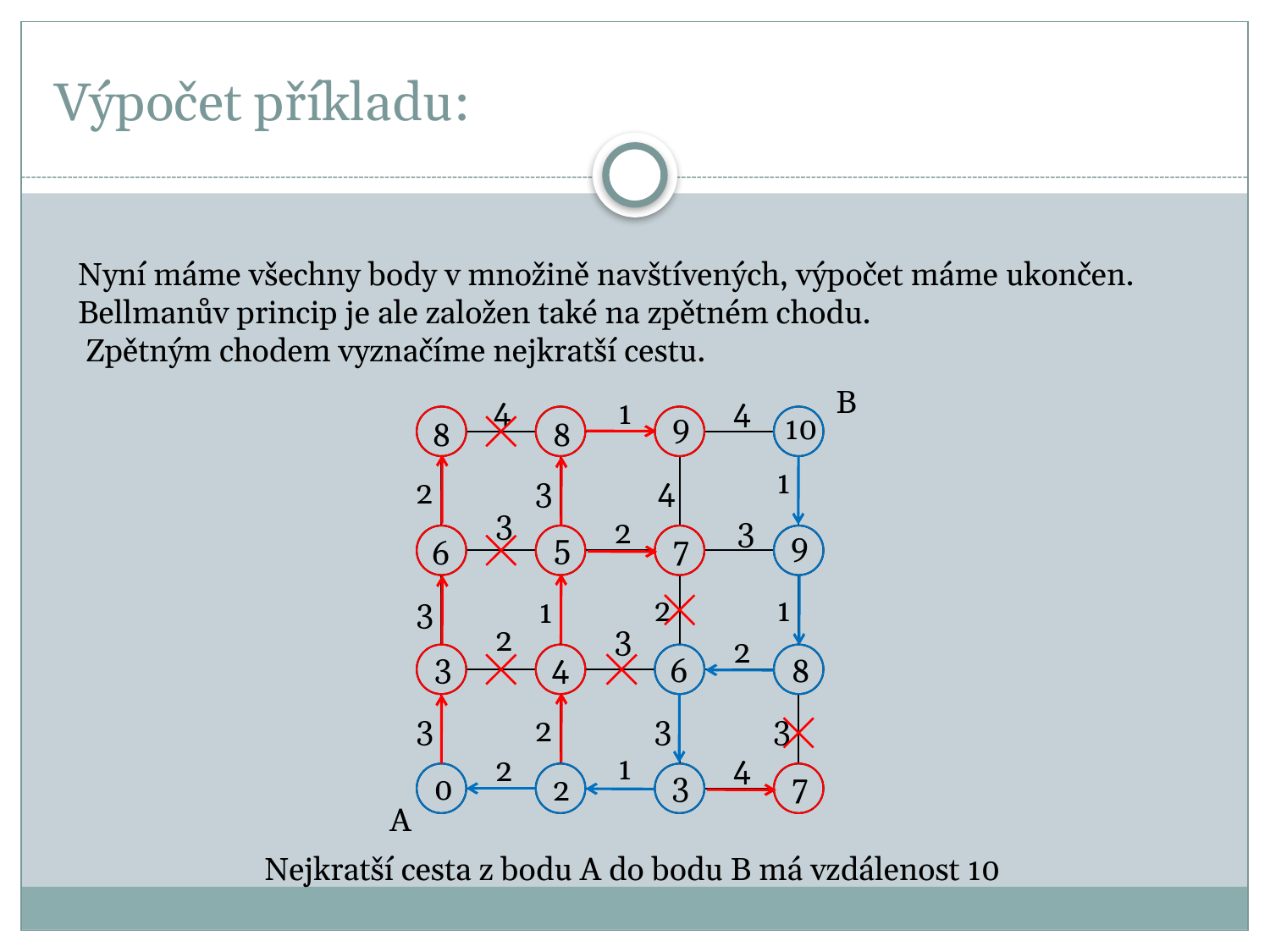

# Výpočet příkladu:
Nyní máme všechny body v množině navštívených, výpočet máme ukončen.
Bellmanův princip je ale založen také na zpětném chodu.
 Zpětným chodem vyznačíme nejkratší cestu.
B
4
4
1
9
10

8
8
1
3
4
2
3
3
2
9
5
7

6
2
1
3
1
3
2
2
3
4
6

8
3
3
3
2
1
4
2
3
7
0
2

A
Nejkratší cesta z bodu A do bodu B má vzdálenost 10